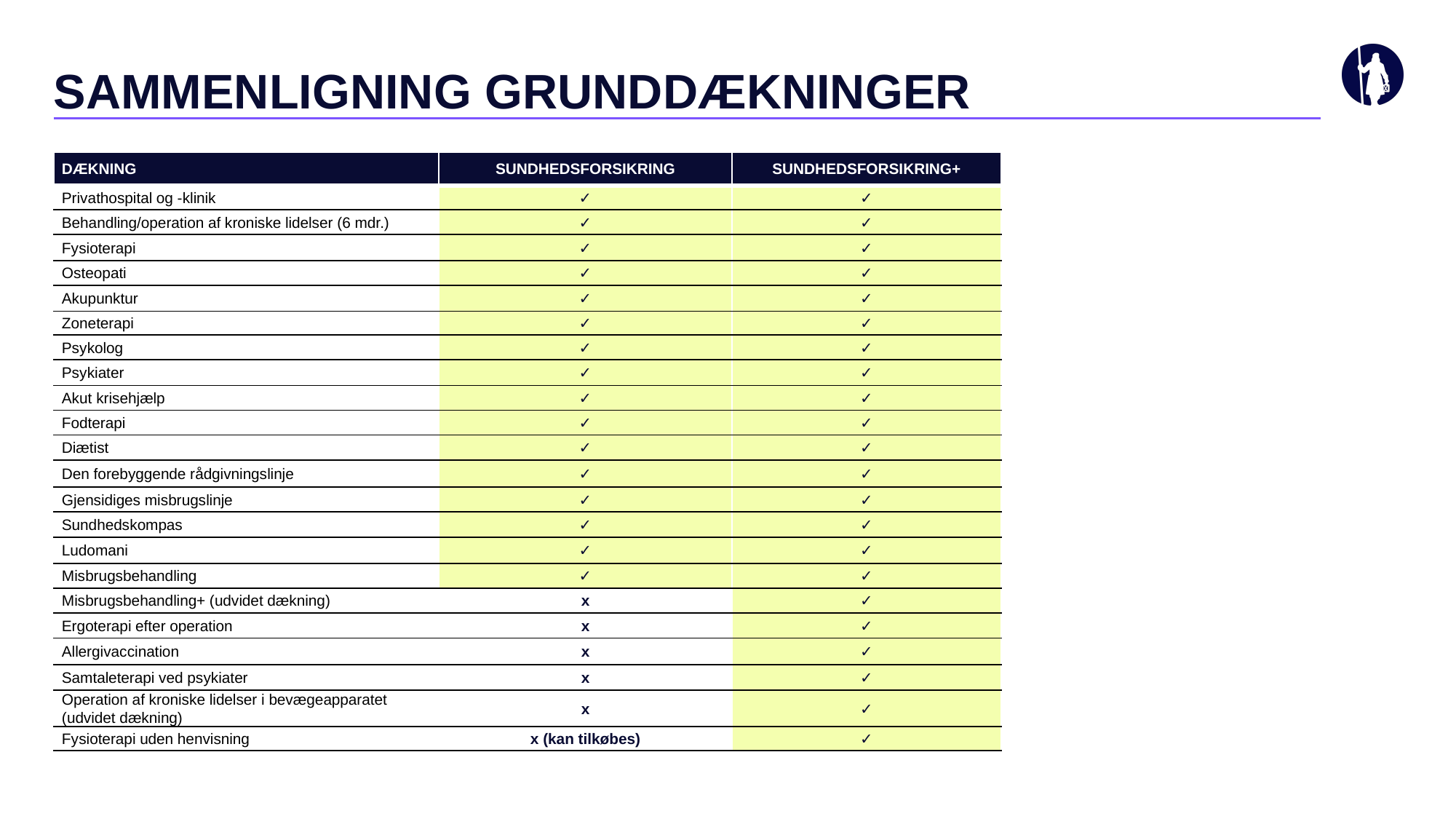

# SAMMENLIGNING GRUNDDÆKNINGER
| DÆKNING | SUNDHEDSFORSIKRING | SUNDHEDSFORSIKRING+ |
| --- | --- | --- |
| Privathospital og -klinik | ✓ | ✓ |
| Behandling/operation af kroniske lidelser (6 mdr.) | ✓ | ✓ |
| Fysioterapi | ✓ | ✓ |
| Osteopati | ✓ | ✓ |
| Akupunktur | ✓ | ✓ |
| Zoneterapi | ✓ | ✓ |
| Psykolog | ✓ | ✓ |
| Psykiater | ✓ | ✓ |
| Akut krisehjælp | ✓ | ✓ |
| Fodterapi | ✓ | ✓ |
| Diætist | ✓ | ✓ |
| Den forebyggende rådgivningslinje | ✓ | ✓ |
| Gjensidiges misbrugslinje | ✓ | ✓ |
| Sundhedskompas | ✓ | ✓ |
| Ludomani | ✓ | ✓ |
| Misbrugsbehandling | ✓ | ✓ |
| Misbrugsbehandling+ (udvidet dækning) | x | ✓ |
| Ergoterapi efter operation | x | ✓ |
| Allergivaccination | x | ✓ |
| Samtaleterapi ved psykiater | x | ✓ |
| Operation af kroniske lidelser i bevægeapparatet (udvidet dækning) | x | ✓ |
| Fysioterapi uden henvisning | x (kan tilkøbes) | ✓ |